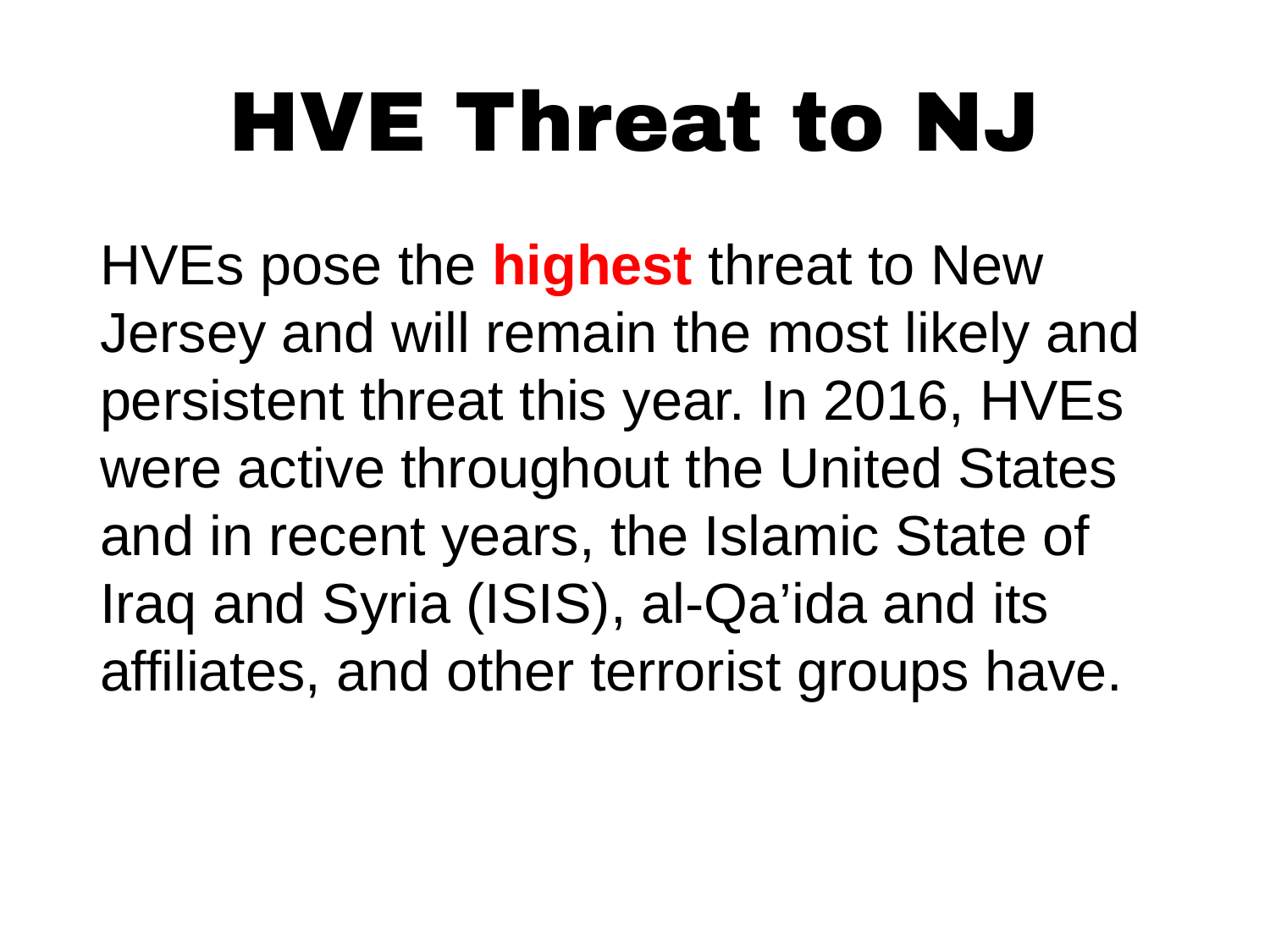

# HVE Threat to NJ
HVEs pose the highest threat to New Jersey and will remain the most likely and persistent threat this year. In 2016, HVEs were active throughout the United States and in recent years, the Islamic State of Iraq and Syria (ISIS), al-Qa’ida and its affiliates, and other terrorist groups have.